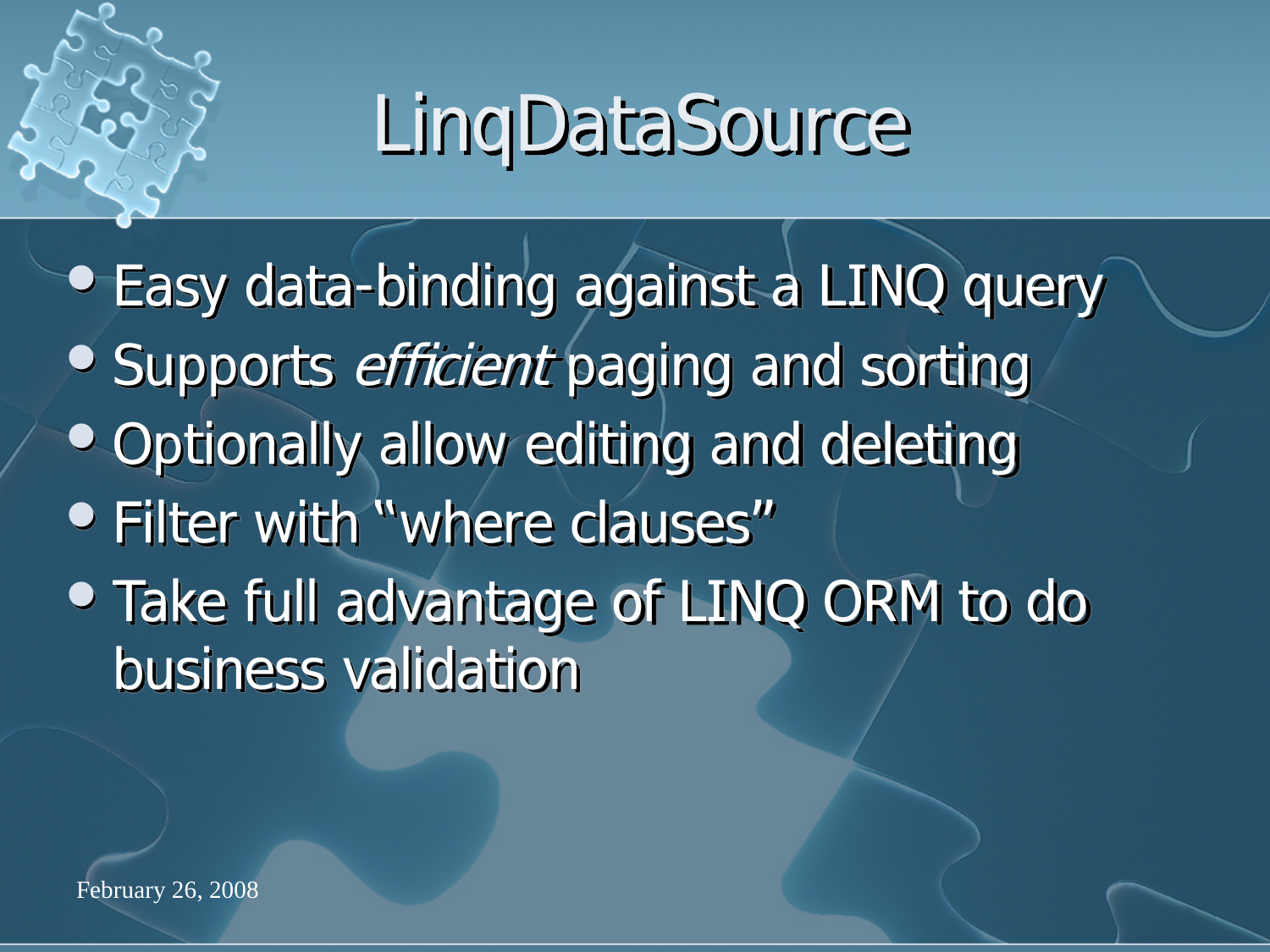

# LinqDataSource
Easy data-binding against a LINQ query
Supports efficient paging and sorting
Optionally allow editing and deleting
Filter with “where clauses”
Take full advantage of LINQ ORM to do business validation
February 26, 2008